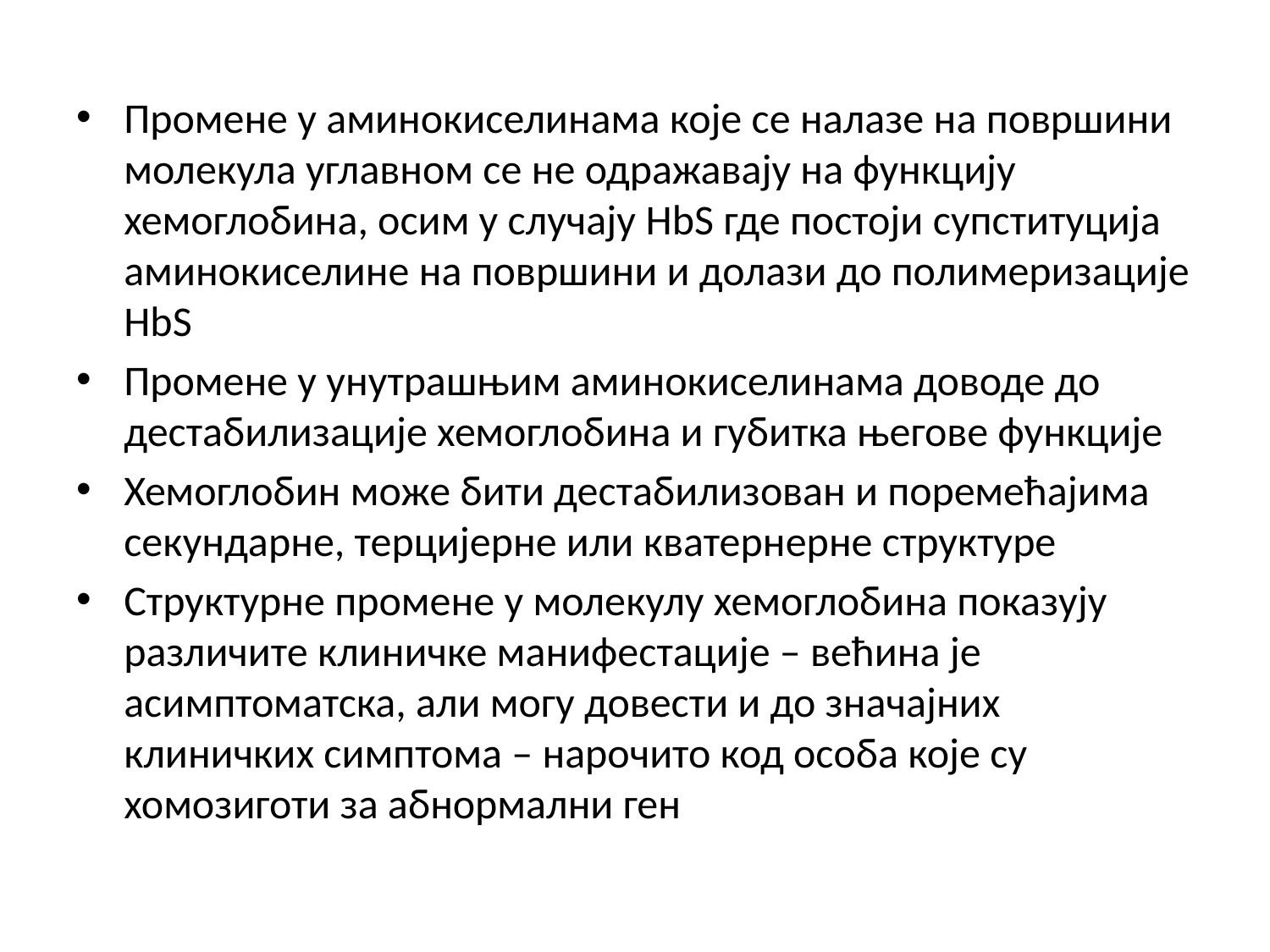

Промене у аминокиселинама које се налазе на површини молекула углавном се не одражавају на функцију хемоглобина, осим у случају HbS где постоји супституција аминокиселине на површини и долази до полимеризације HbS
Промене у унутрашњим аминокиселинама доводе до дестабилизације хемоглобина и губитка његове функције
Хемоглобин може бити дестабилизован и поремећајима секундарне, терцијерне или кватернерне структуре
Структурне промене у молекулу хемоглобина показују различите клиничке манифестације – већина је асимптоматска, али могу довести и до значајних клиничких симптома – нарочито код особа које су хомозиготи за абнормални ген